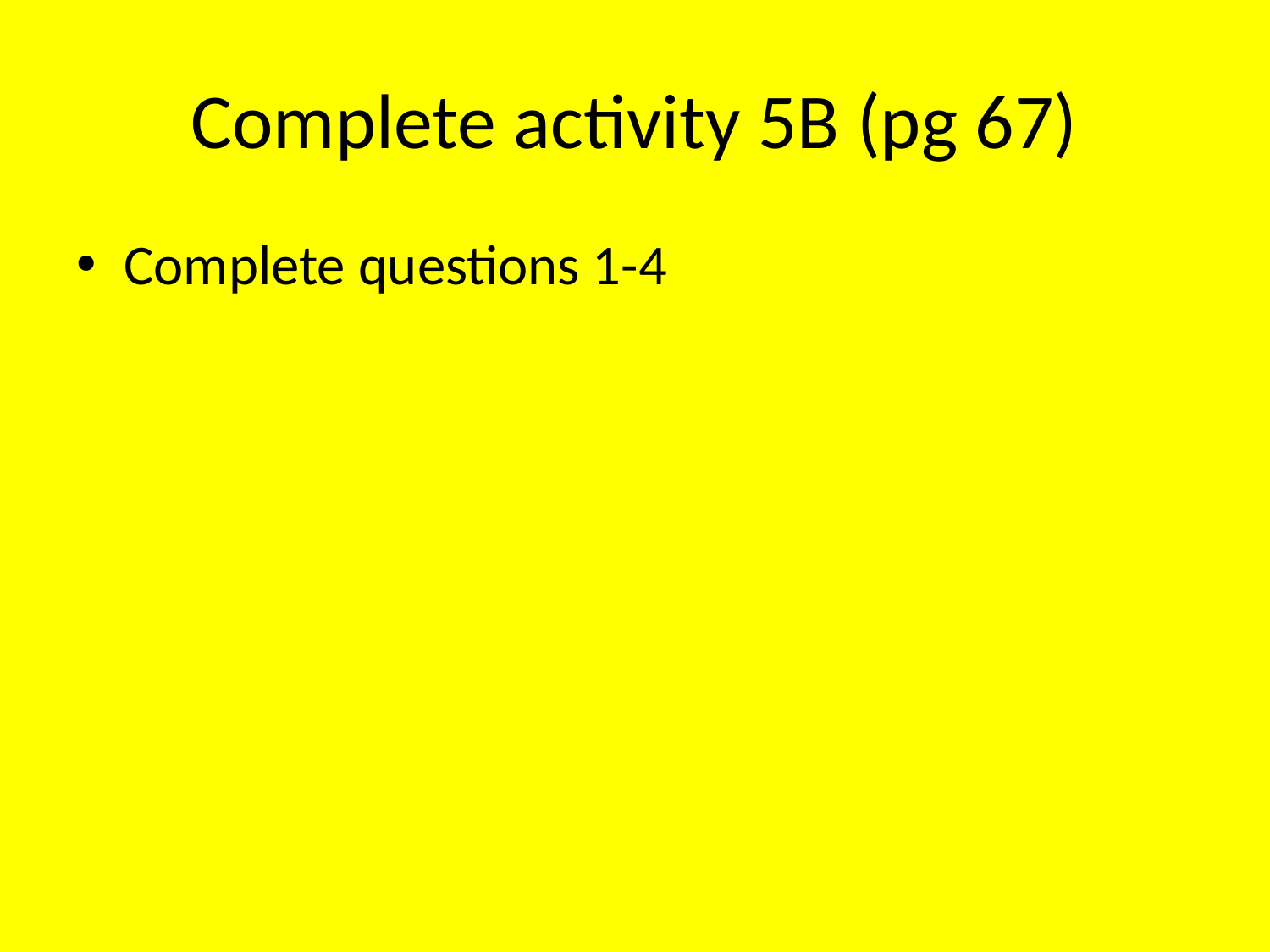

# Complete activity 5B (pg 67)
Complete questions 1-4